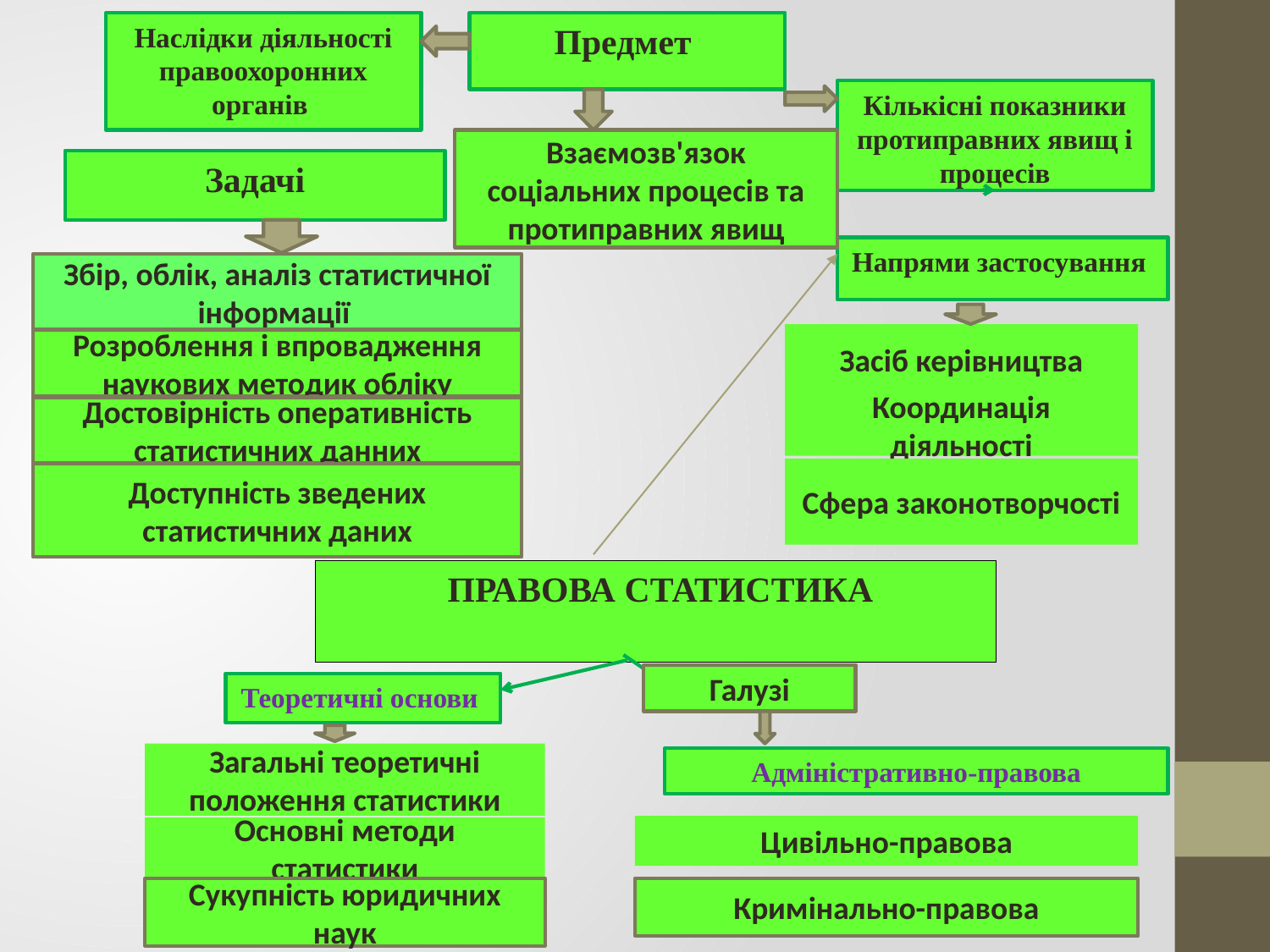

Кількісні показники протиправних явищ і процесів
Наслідки діяльності правоохоронних органів
Предмет
Задачі
Напрями застосування
 ПРАВОВА СТАТИСТИКА
Теоретичні основи
Адміністративно-правова

Взаємозв'язок соціальних процесів та протиправних явищ

Збір, облік, аналіз статистичної інформації

Засіб керівництва
Розроблення і впровадження наукових методик обліку
Координація діяльності
Достовірність оперативність статистичних данних
Сфера законотворчості
Доступність зведених статистичних даних
Галузі

Загальні теоретичні положення статистики
Цивільно-правова
Основні методи статистики
Сукупність юридичних наук
Кримінально-правова